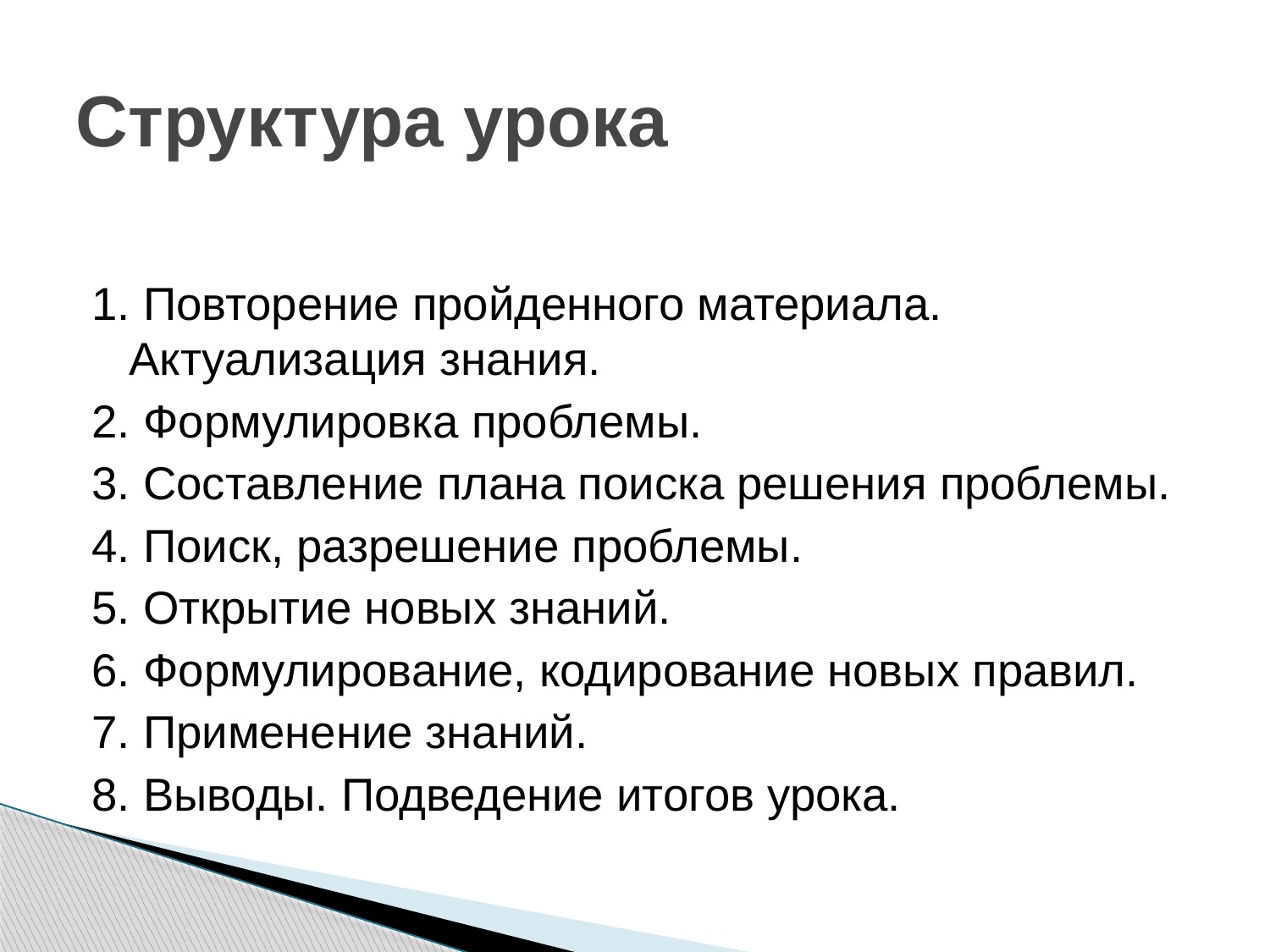

# Структура урока

1. Повторение пройденного материала. Актуализация знания.
2. Формулировка проблемы.
3. Составление плана поиска решения проблемы.
4. Поиск, разрешение проблемы.
5. Открытие новых знаний.
6. Формулирование, кодирование новых правил.
7. Применение знаний.
8. Выводы. Подведение итогов урока.